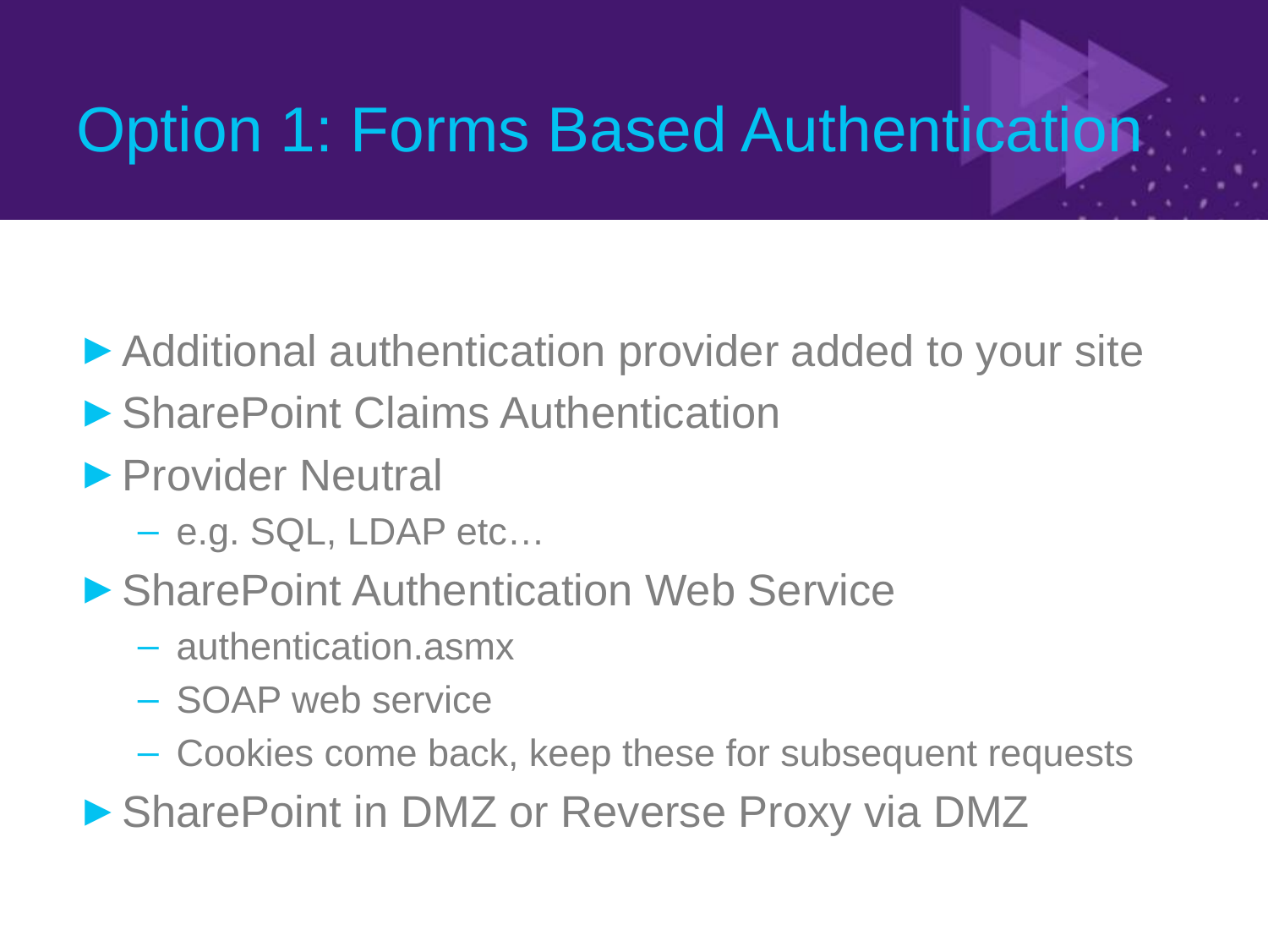

# Option 1: Forms Based Authentication
Additional authentication provider added to your site
SharePoint Claims Authentication
Provider Neutral
e.g. SQL, LDAP etc…
SharePoint Authentication Web Service
authentication.asmx
SOAP web service
Cookies come back, keep these for subsequent requests
SharePoint in DMZ or Reverse Proxy via DMZ